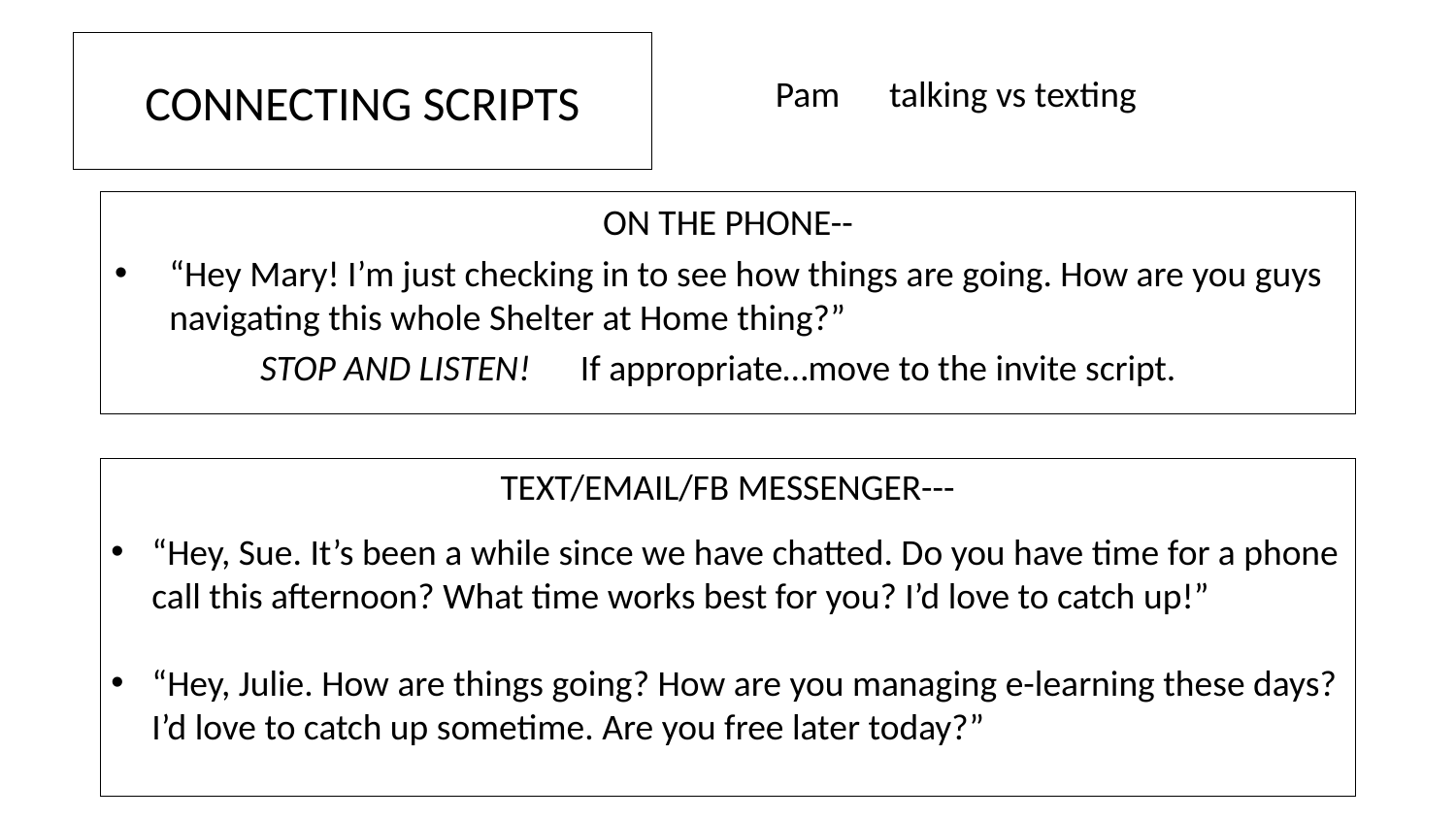

# CONNECTING SCRIPTS
Pam      talking vs texting
On the phone--
“Hey Mary! I’m just checking in to see how things are going. How are you guys navigating this whole Shelter at Home thing?”
	STOP AND LISTEN!      If appropriate…move to the invite script.

TEXT/EMAIL/FB MESSENGER---

“Hey, Sue. It’s been a while since we have chatted. Do you have time for a phone call this afternoon? What time works best for you? I’d love to catch up!”

“Hey, Julie. How are things going? How are you managing e-learning these days? I’d love to catch up sometime. Are you free later today?”